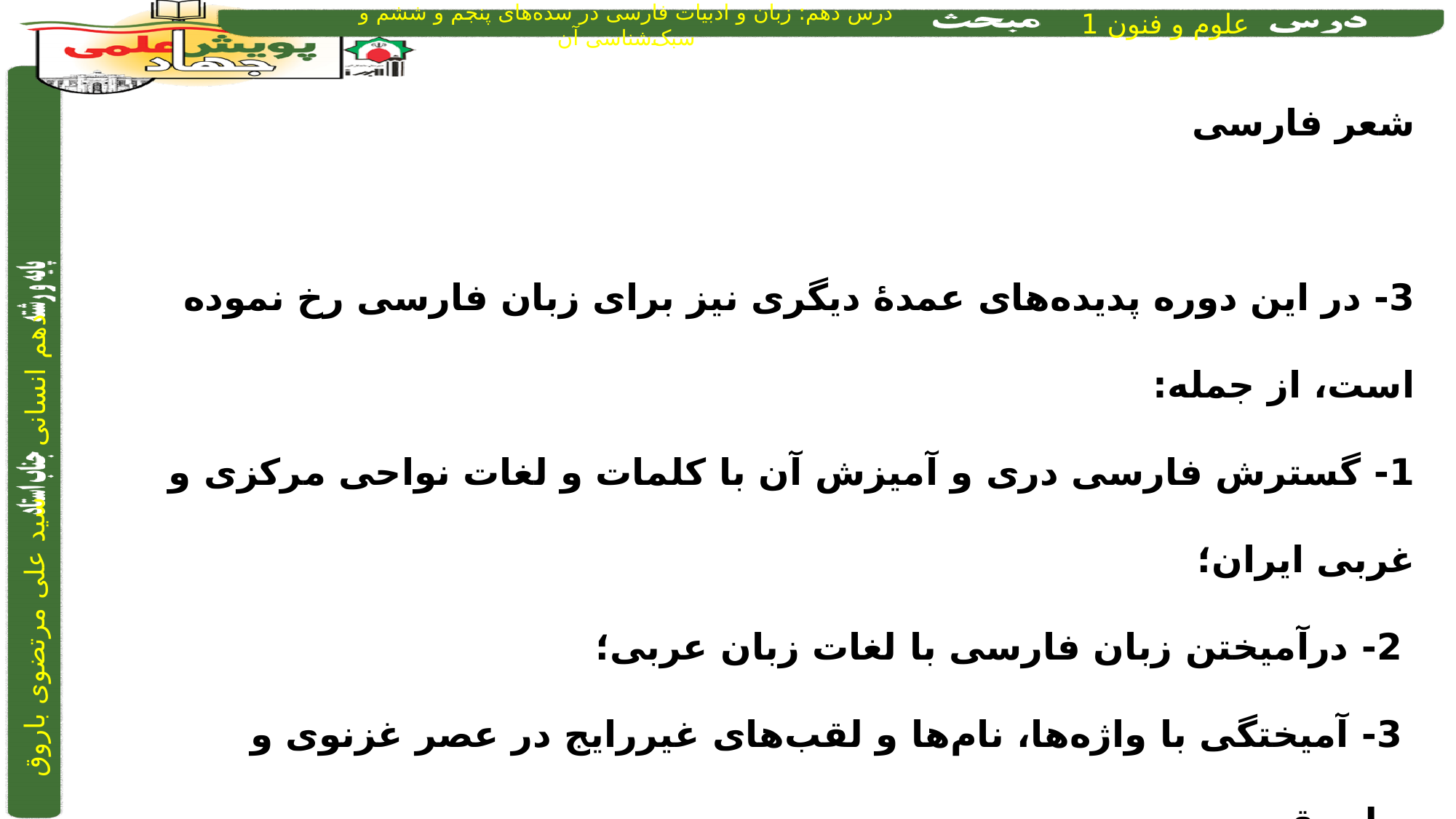

شعر فارسی

3- در این دوره پدیده‌های عمدۀ دیگری نیز برای زبان فارسی رخ نموده است، از جمله:
1- گسترش فارسی دری و آمیزش آن با کلمات و لغات نواحی مرکزی و غربی ایران؛
 2- درآمیختن زبان فارسی با لغات زبان عربی؛
 3- آمیختگی با واژه‌ها، نام‌ها و لقب‌های غیررایج در عصر غزنوی و سلجوقی